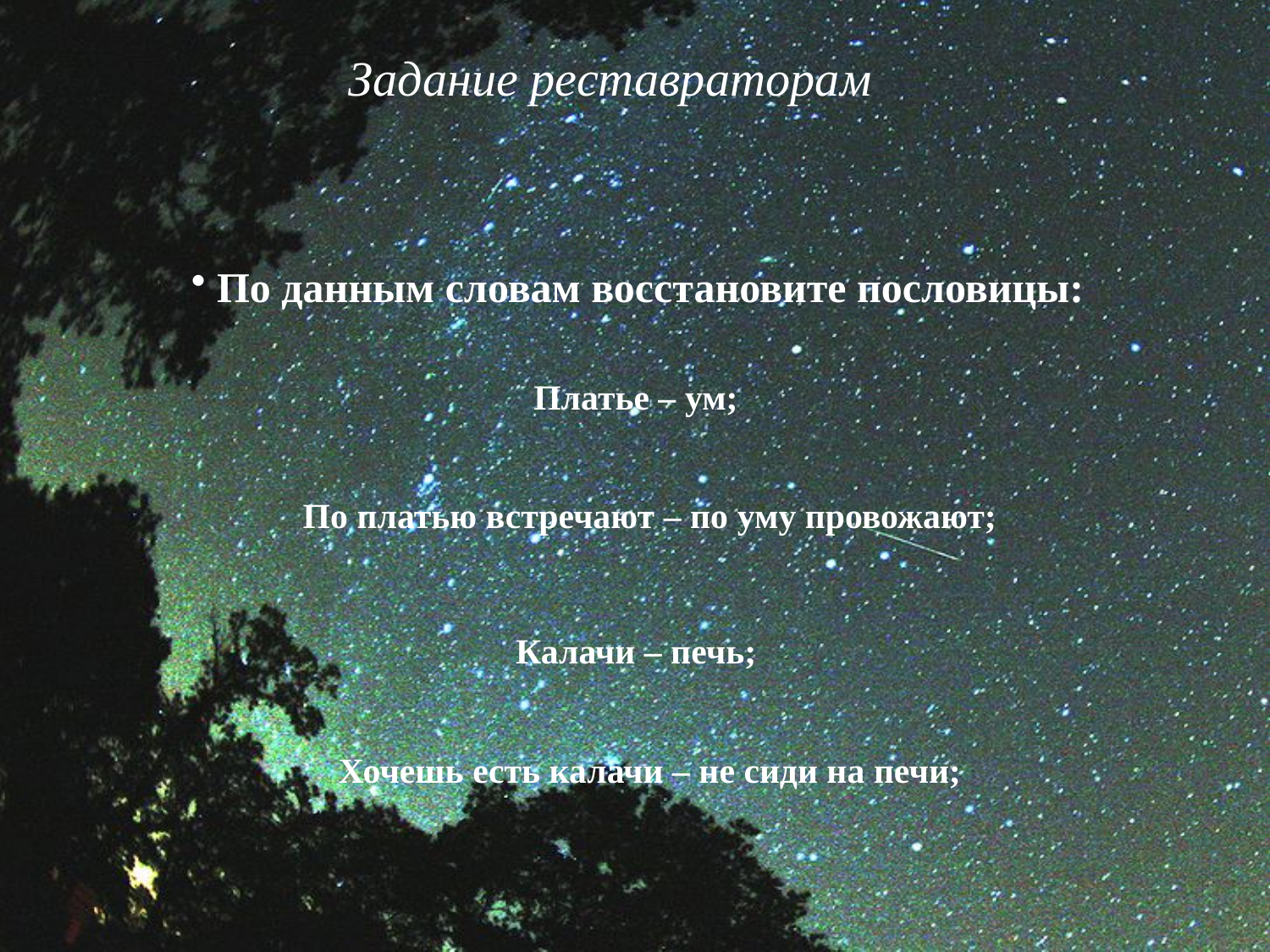

Задание реставраторам
 По данным словам восстановите пословицы:
Платье – ум;

Калачи – печь;
По платью встречают – по уму провожают;

Хочешь есть калачи – не сиди на печи;